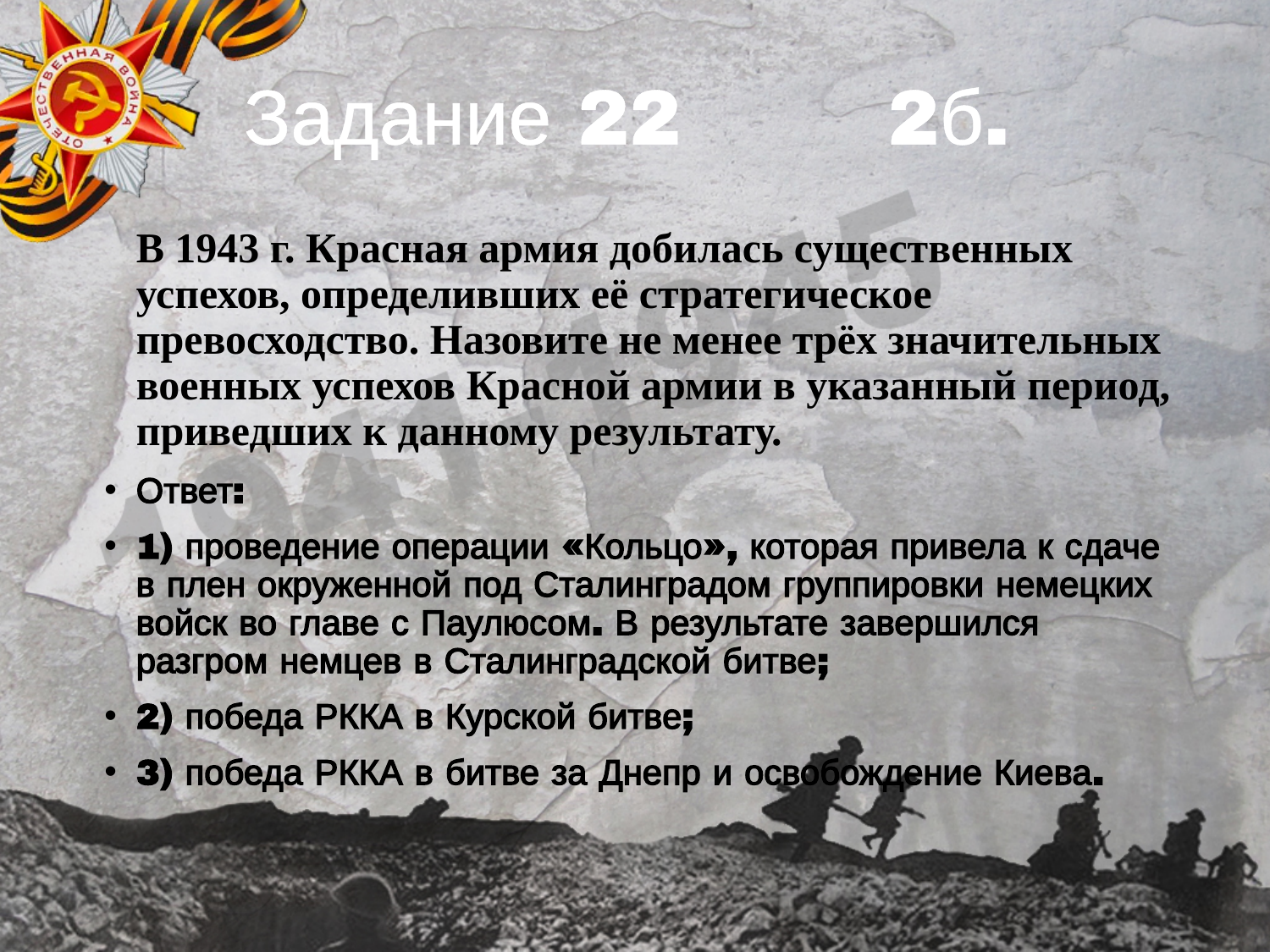

# Задание 22        2б.
   В 1943 г. Красная армия добилась существенных успехов, определивших её стратегическое превосходство. Назовите не менее трёх значительных военных успехов Красной армии в указанный период, приведших к данному результату.
Ответ:
1) проведение операции «Кольцо», которая привела к сдаче в плен окруженной под Сталинградом группировки немецких войск во главе с Паулюсом. В результате завершился разгром немцев в Сталинградской битве;
2) победа РККА в Курской битве;
3) победа РККА в битве за Днепр и освобождение Киева.